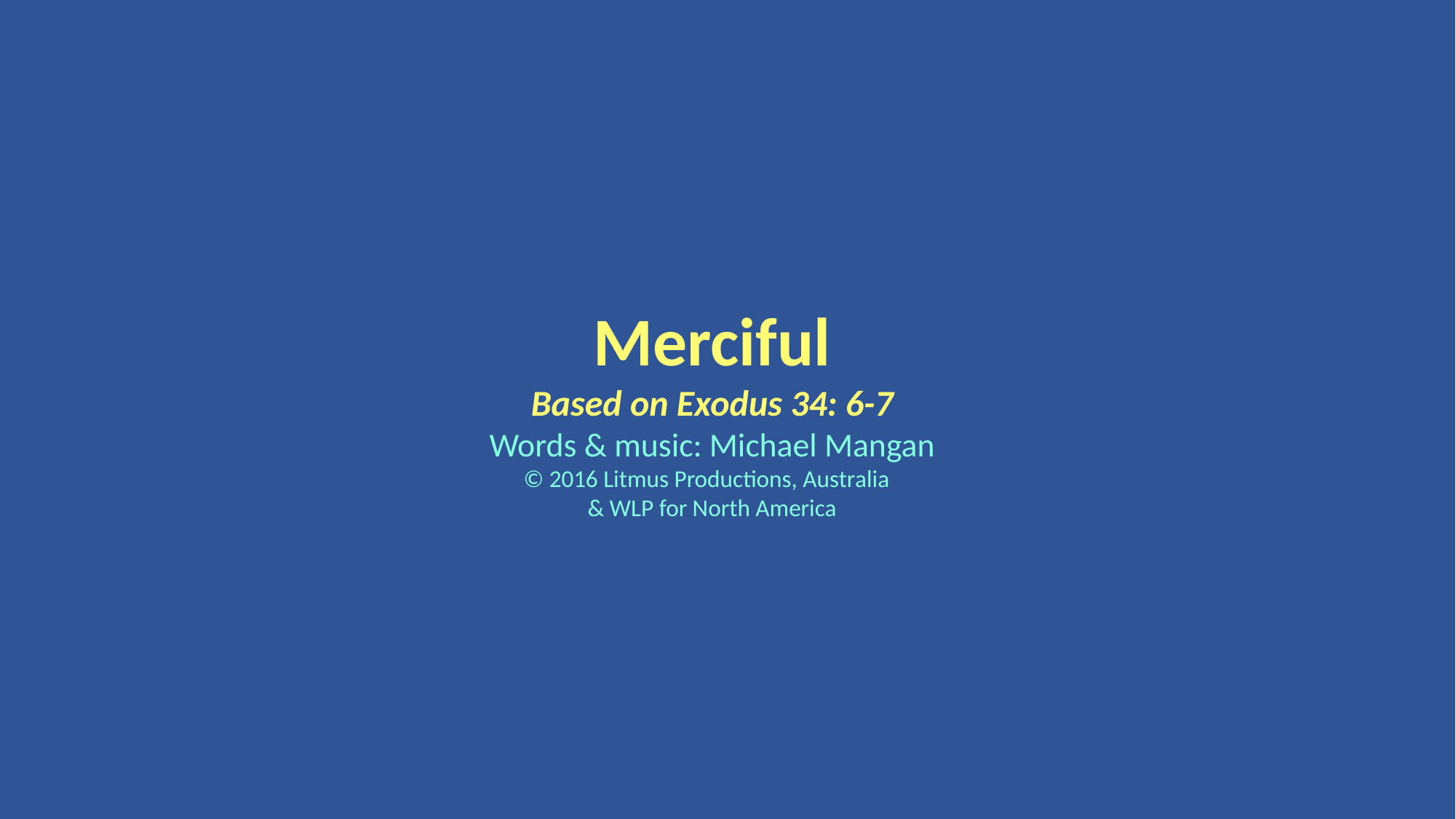

Merciful
Based on Exodus 34: 6-7
Words & music: Michael Mangan
© 2016 Litmus Productions, Australia
& WLP for North America